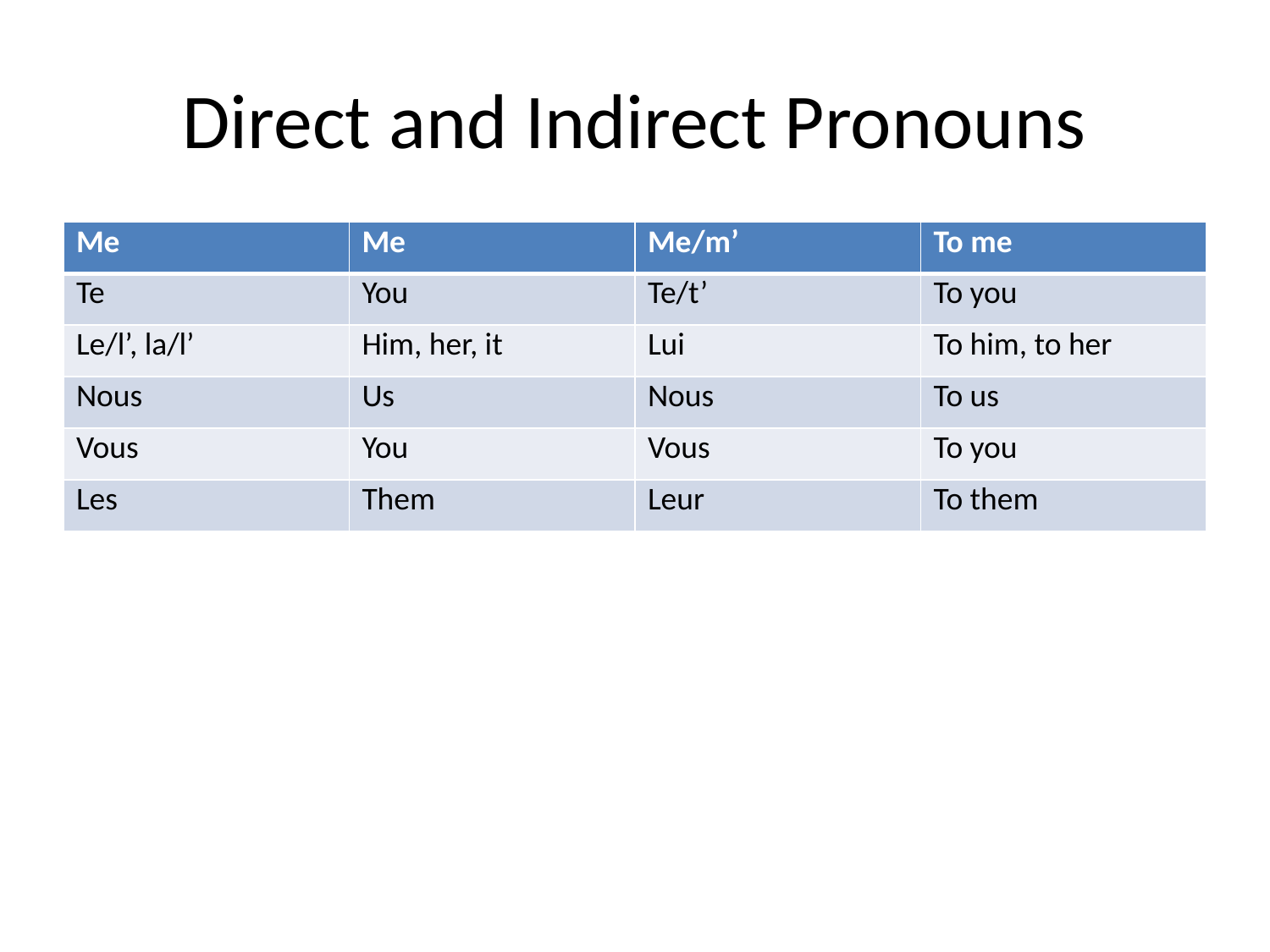

# Direct and Indirect Pronouns
| Me | Me | Me/m’ | To me |
| --- | --- | --- | --- |
| Te | You | Te/t’ | To you |
| Le/l’, la/l’ | Him, her, it | Lui | To him, to her |
| Nous | Us | Nous | To us |
| Vous | You | Vous | To you |
| Les | Them | Leur | To them |